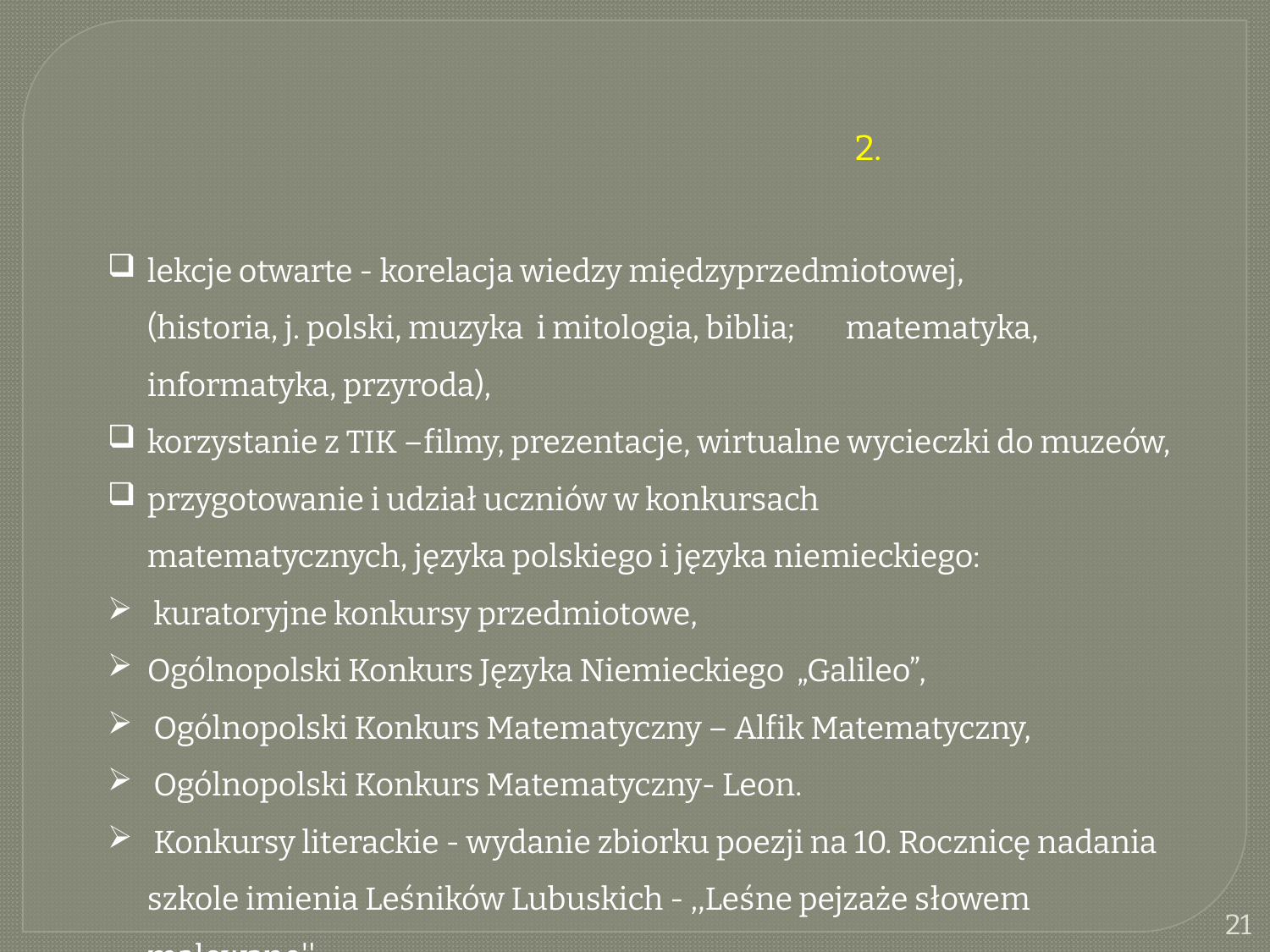

2.
lekcje otwarte - korelacja wiedzy międzyprzedmiotowej, (historia, j. polski, muzyka  i mitologia, biblia;        matematyka, informatyka, przyroda),
korzystanie z TIK –filmy, prezentacje, wirtualne wycieczki do muzeów,
przygotowanie i udział uczniów w konkursach  matematycznych, języka polskiego i języka niemieckiego:
 kuratoryjne konkursy przedmiotowe,
Ogólnopolski Konkurs Języka Niemieckiego  „Galileo”,
 Ogólnopolski Konkurs Matematyczny – Alfik Matematyczny,
 Ogólnopolski Konkurs Matematyczny- Leon.
 Konkursy literackie - wydanie zbiorku poezji na 10. Rocznicę nadania szkole imienia Leśników Lubuskich - ,,Leśne pejzaże słowem malowane'',

21